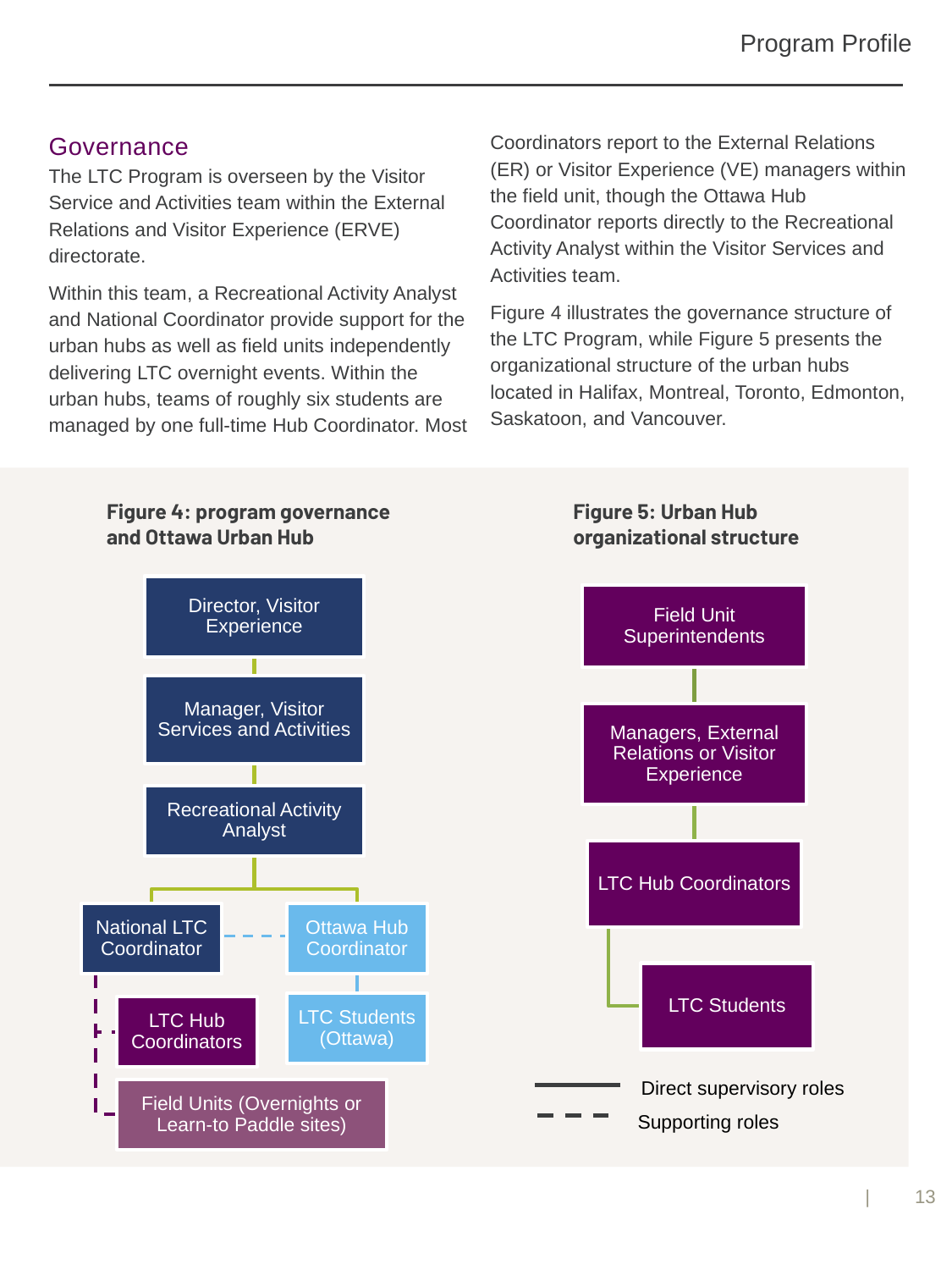

# Program Profile
Governance
The LTC Program is overseen by the Visitor Service and Activities team within the External Relations and Visitor Experience (ERVE) directorate.
Within this team, a Recreational Activity Analyst and National Coordinator provide support for the urban hubs as well as field units independently delivering LTC overnight events. Within the urban hubs, teams of roughly six students are managed by one full-time Hub Coordinator. Most Coordinators report to the External Relations (ER) or Visitor Experience (VE) managers within the field unit, though the Ottawa Hub Coordinator reports directly to the Recreational Activity Analyst within the Visitor Services and Activities team.
Figure 4 illustrates the governance structure of the LTC Program, while Figure 5 presents the organizational structure of the urban hubs located in Halifax, Montreal, Toronto, Edmonton, Saskatoon, and Vancouver.

Figure 4: program governance
and Ottawa Urban Hub
Figure 5: Urban Hub organizational structure
Director, Visitor Experience
Manager, Visitor Services and Activities
Recreational Activity Analyst
National LTC Coordinator
LTC Hub Coordinators
Field Units (Overnights or Learn-to Paddle sites)
Ottawa Hub Coordinator
LTC Students (Ottawa)
Field Unit Superintendents
Managers, External Relations or Visitor Experience
LTC Hub Coordinators
LTC Students
Direct supervisory roles
Supporting roles